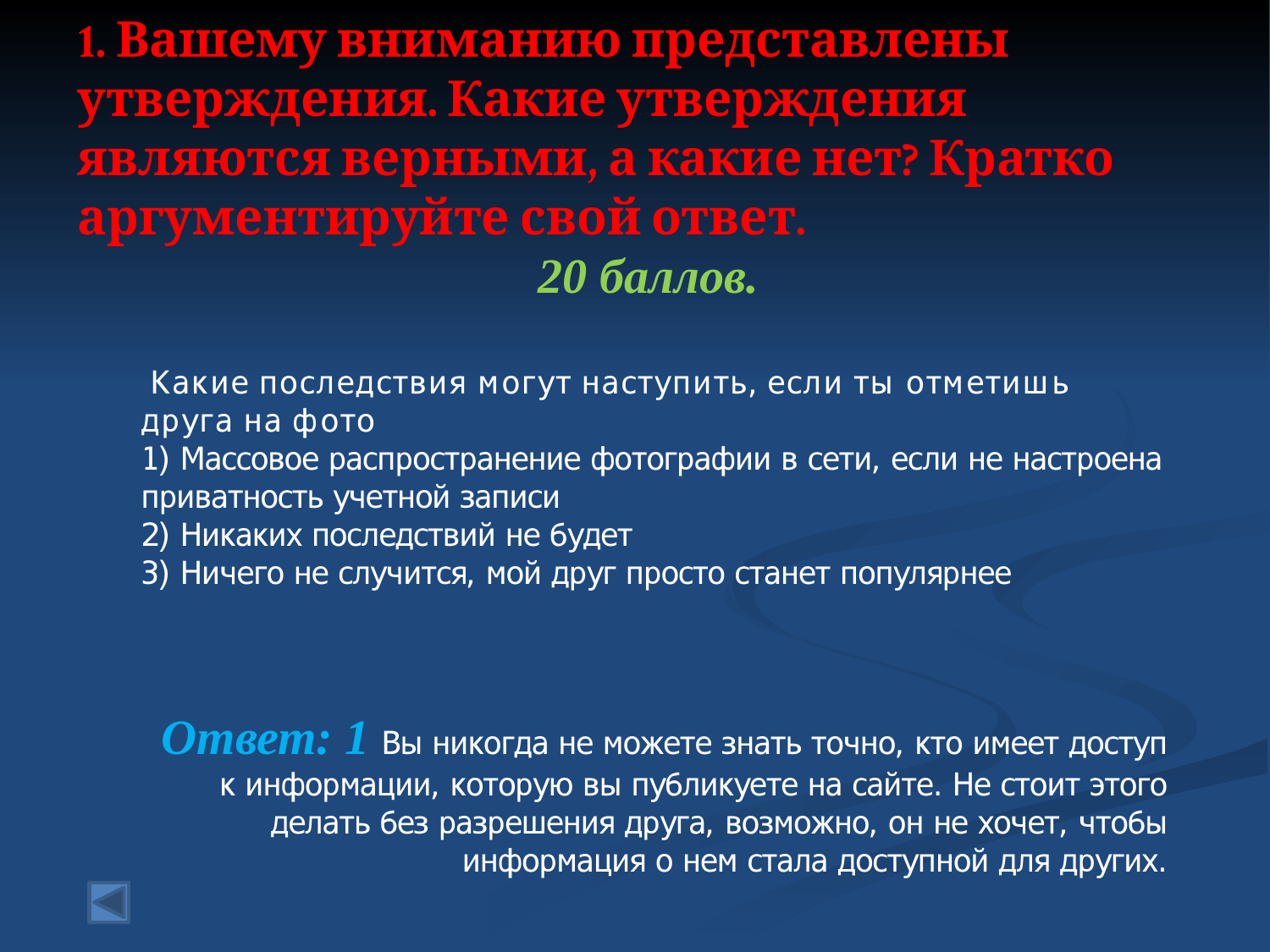

# 1. Вашему вниманию представлены  утверждения. Какие утверждения являются верными, а какие нет? Кратко аргументируйте свой ответ.

20 баллов.

 Какие последствия могут наступить, если ты отметишь друга на фото
1) Массовое распространение фотографии в сети, если не настроена приватность учетной записи
2) Никаких последствий не будет
3) Ничего не случится, мой друг просто станет популярнее

Ответ: 1 Вы никогда не можете знать точно, кто имеет доступ к информации, которую вы публикуете на сайте. Не стоит этого делать без разрешения друга, возможно, он не хочет, чтобы информация о нем стала доступной для других.